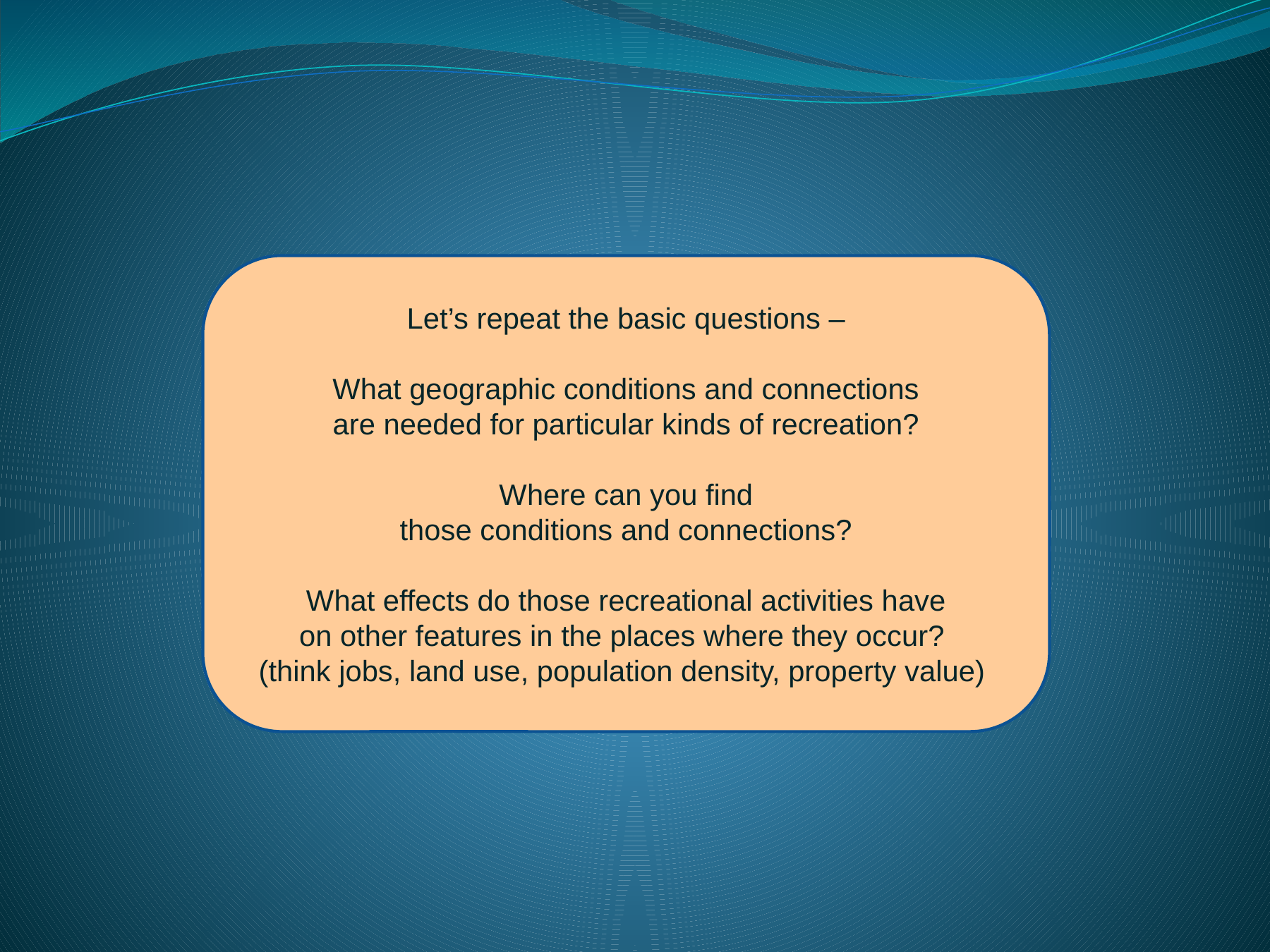

Let’s repeat the basic questions –

What geographic conditions and connections
are needed for particular kinds of recreation?

Where can you find
those conditions and connections?

What effects do those recreational activities have
on other features in the places where they occur?
(think jobs, land use, population density, property value)